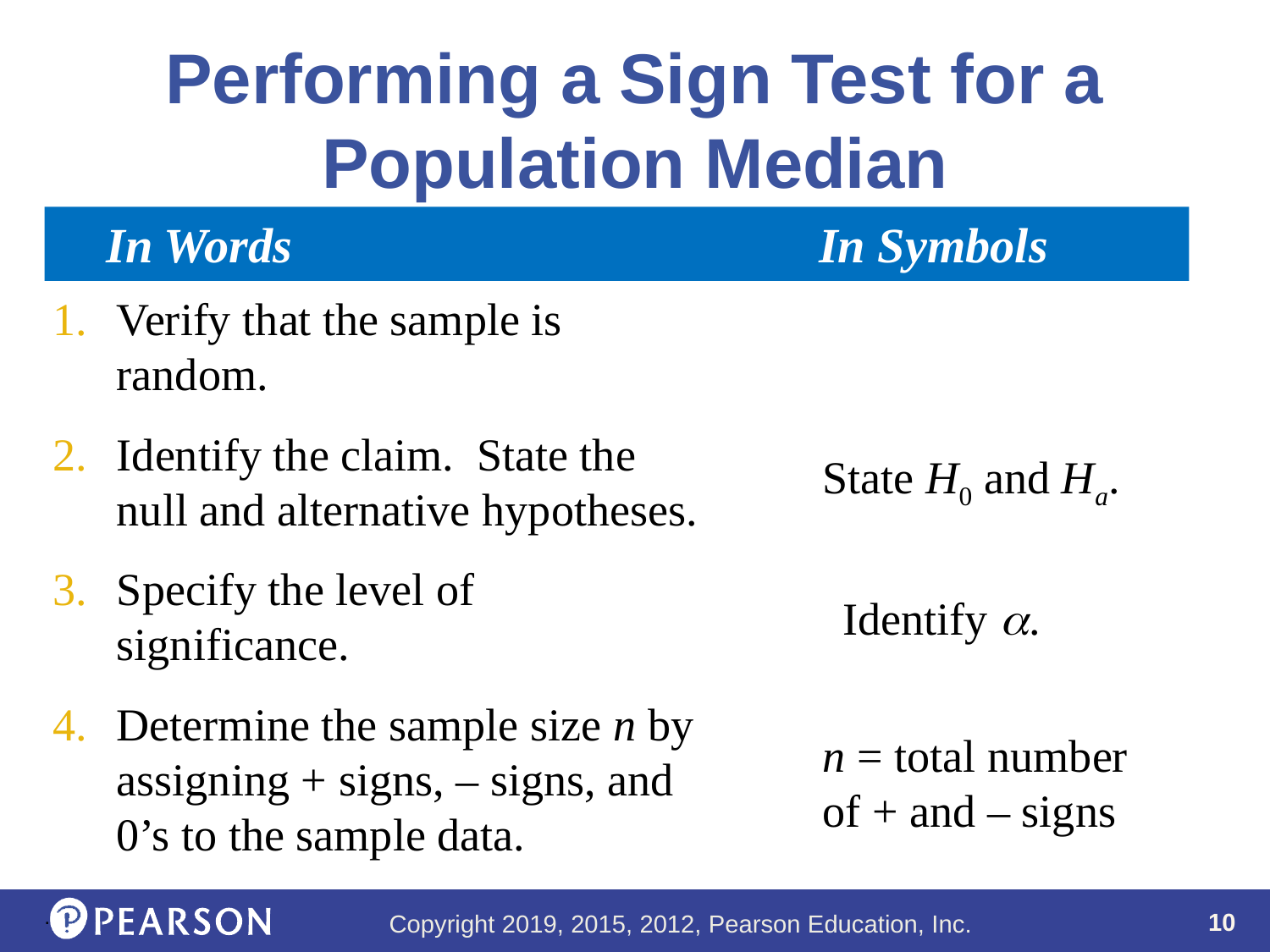

# Performing a Sign Test for a Population Median
    In Words					In Symbols
Verify that the sample is random.
Identify the claim.  State the null and alternative hypotheses.
Specify the level of significance.
Determine the sample size n by assigning + signs, – signs, and 0’s to the sample data.
State H0 and Ha.
Identify α.
n = total number of + and – signs
.